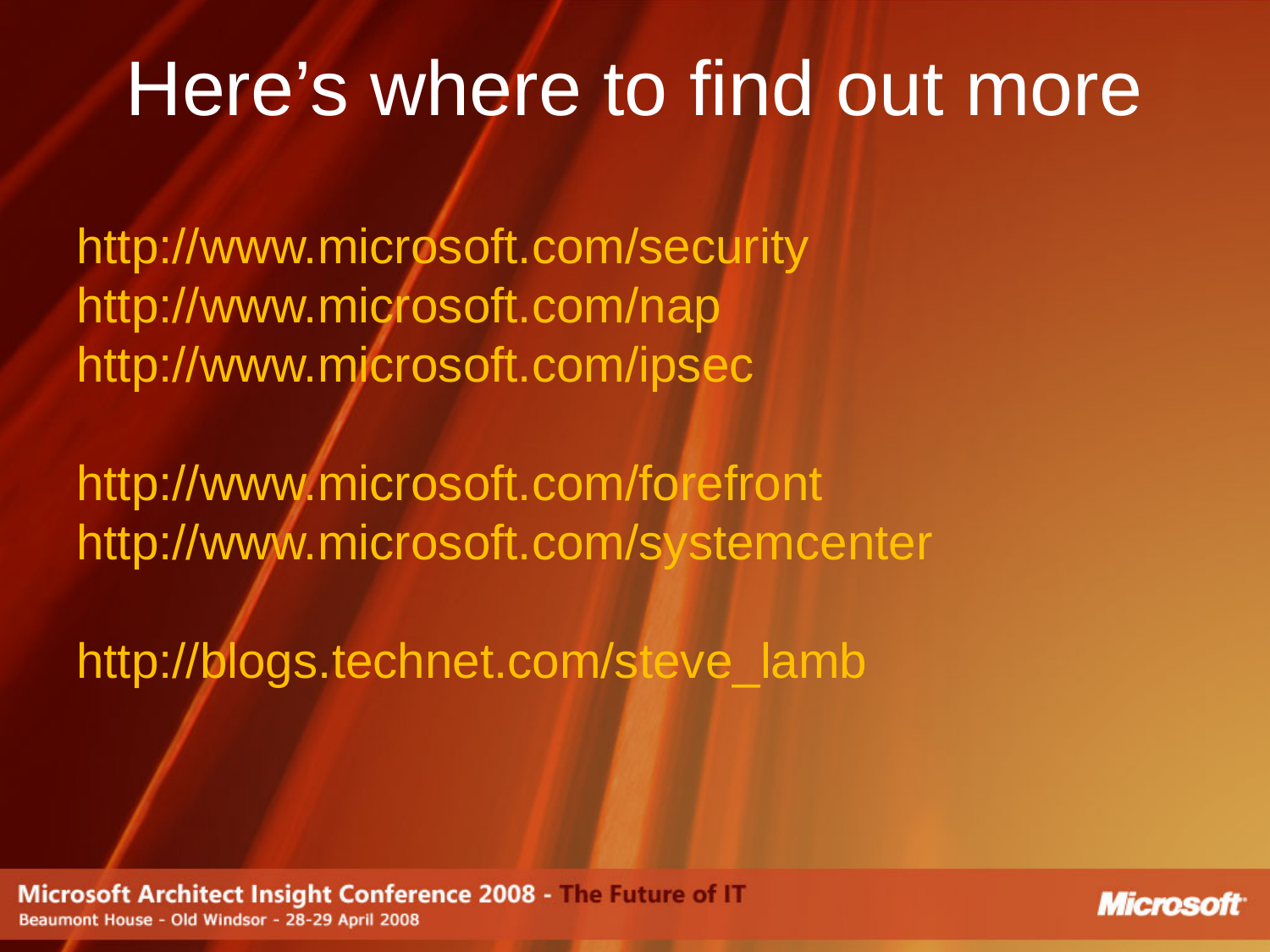

# Here’s where to find out more
http://www.microsoft.com/security
http://www.microsoft.com/nap
http://www.microsoft.com/ipsec

http://www.microsoft.com/forefront
http://www.microsoft.com/systemcenter

http://blogs.technet.com/steve_lamb